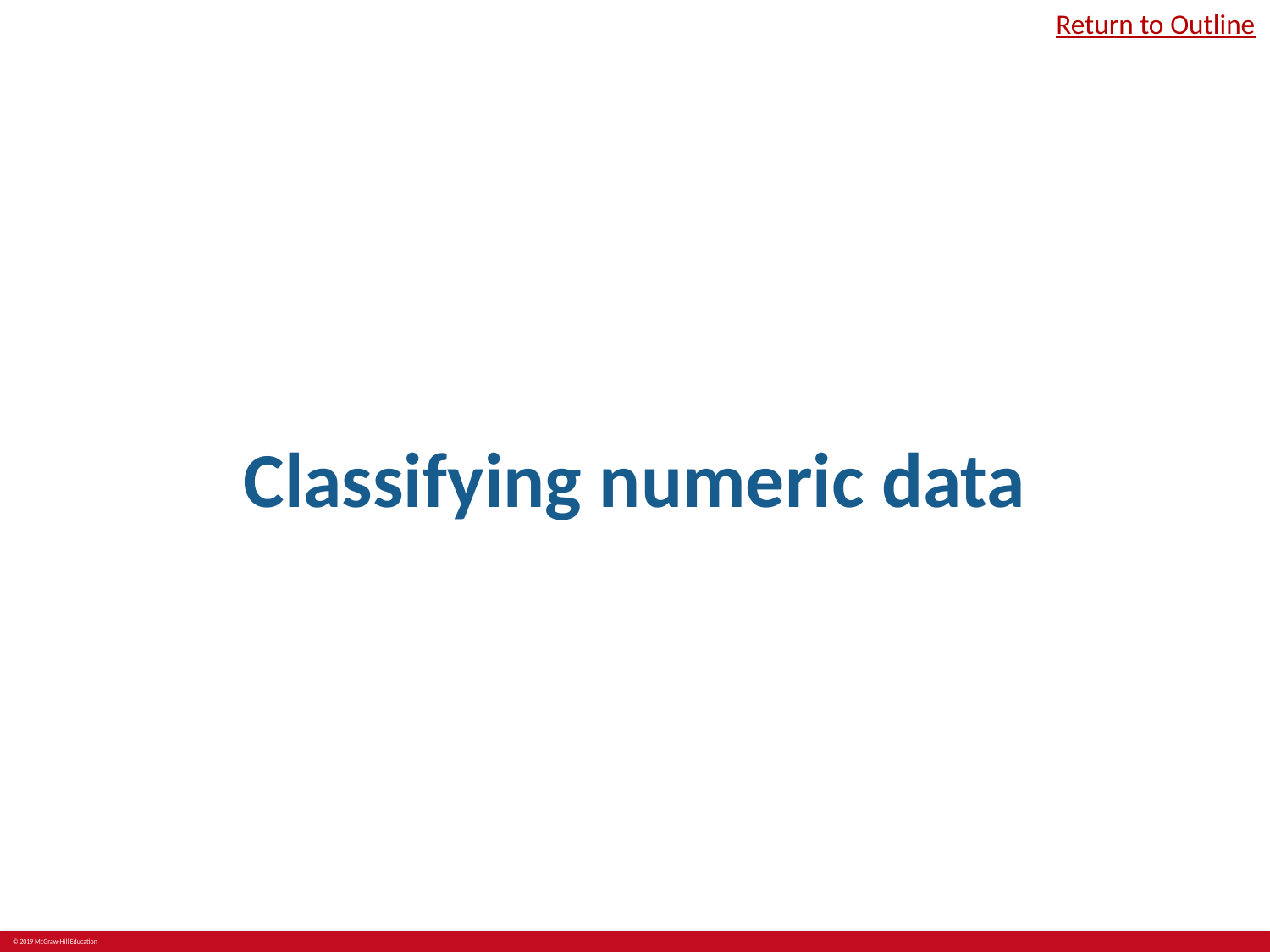

Return to Outline
# Classifying numeric data